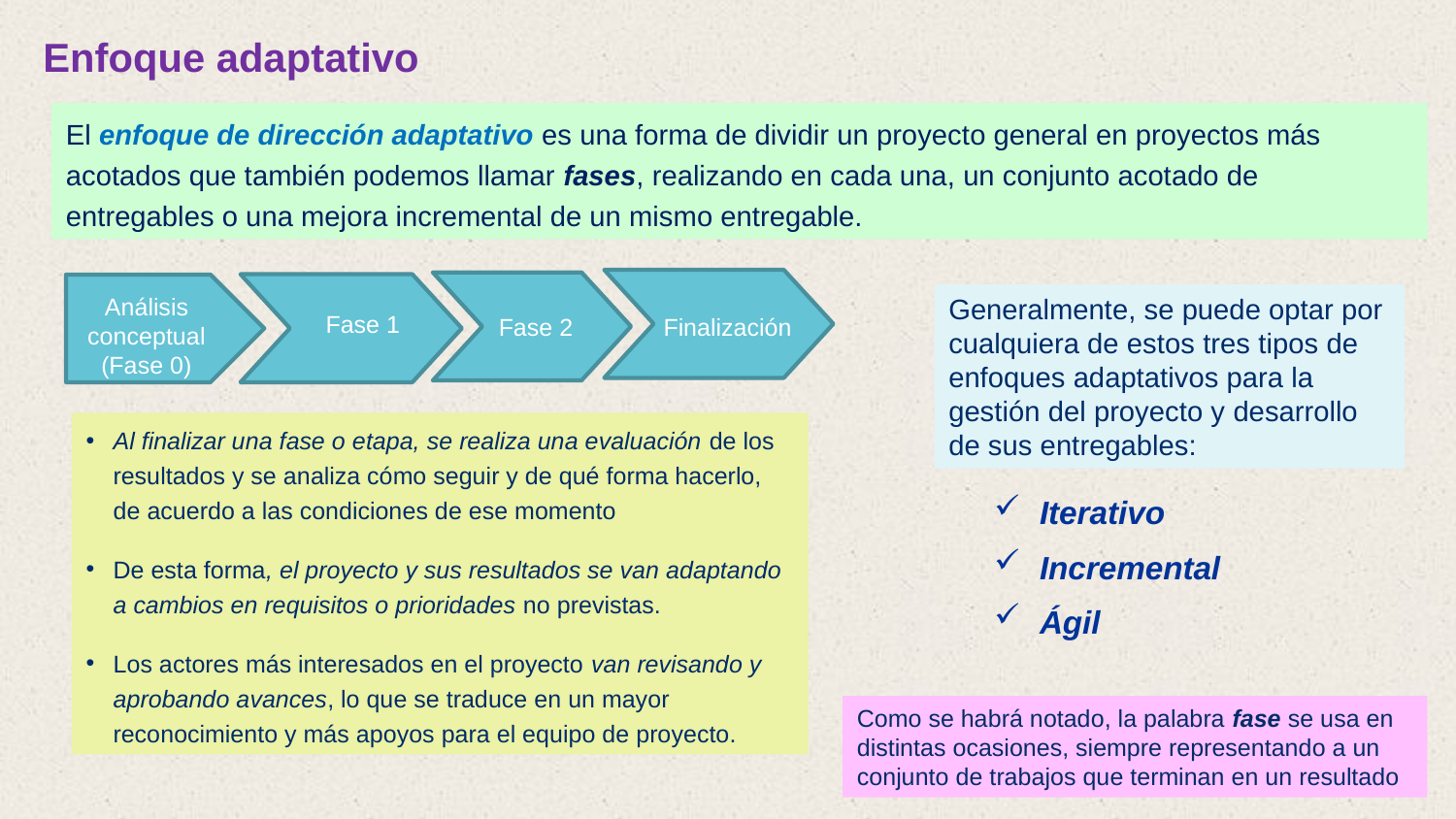

# Enfoque adaptativo
El enfoque de dirección adaptativo es una forma de dividir un proyecto general en proyectos más acotados que también podemos llamar fases, realizando en cada una, un conjunto acotado de entregables o una mejora incremental de un mismo entregable.

Análisis conceptual (Fase 0)
Generalmente, se puede optar por cualquiera de estos tres tipos de enfoques adaptativos para la gestión del proyecto y desarrollo de sus entregables:
Fase 1
Finalización
Fase 2
Al finalizar una fase o etapa, se realiza una evaluación de los resultados y se analiza cómo seguir y de qué forma hacerlo, de acuerdo a las condiciones de ese momento
De esta forma, el proyecto y sus resultados se van adaptando a cambios en requisitos o prioridades no previstas.
Los actores más interesados en el proyecto van revisando y aprobando avances, lo que se traduce en un mayor reconocimiento y más apoyos para el equipo de proyecto.
Iterativo
Incremental
Ágil
Como se habrá notado, la palabra fase se usa en distintas ocasiones, siempre representando a un conjunto de trabajos que terminan en un resultado